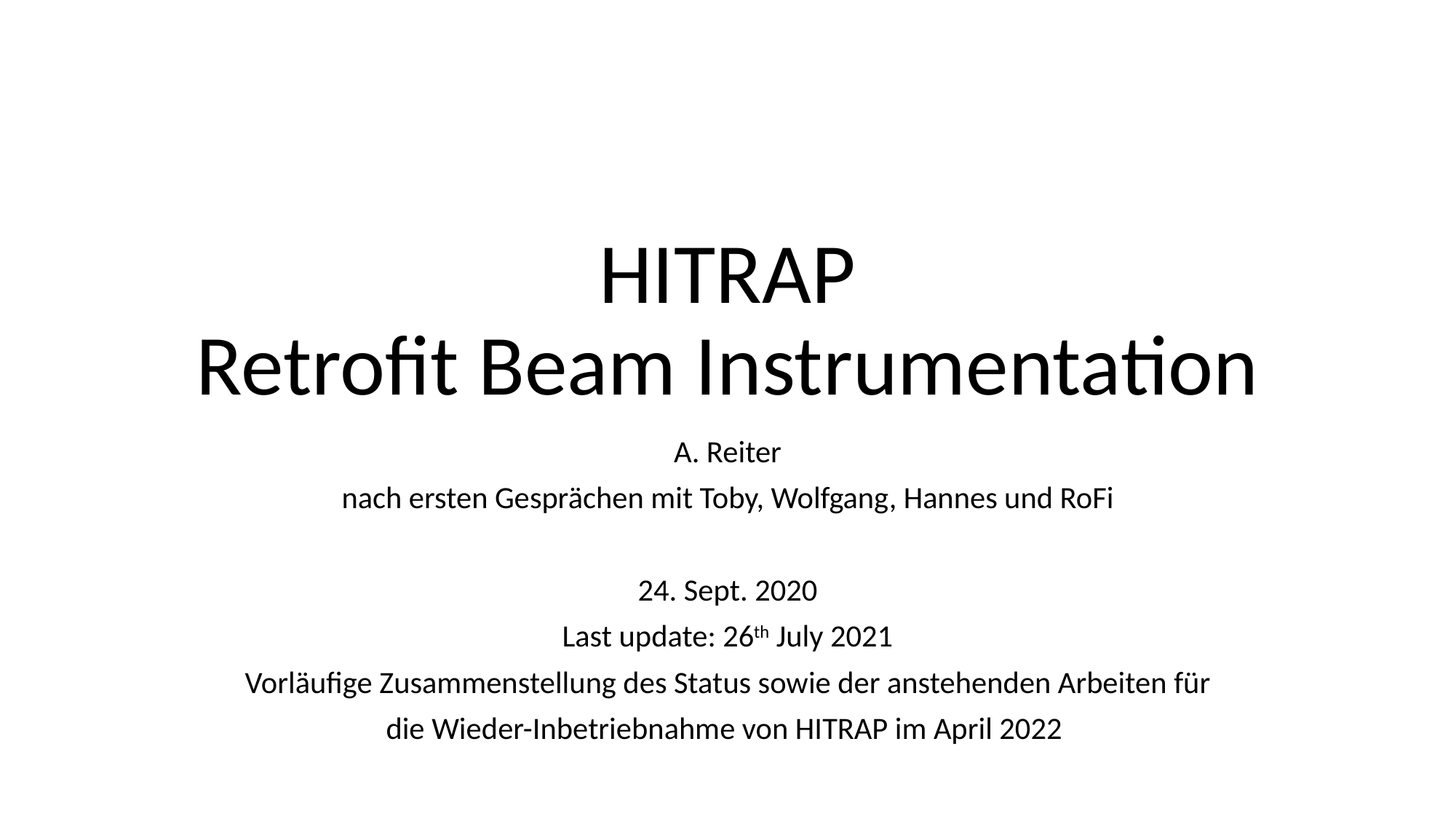

# HITRAP Retrofit Beam Instrumentation
A. Reiter
nach ersten Gesprächen mit Toby, Wolfgang, Hannes und RoFi

24. Sept. 2020
Last update: 26th July 2021
Vorläufige Zusammenstellung des Status sowie der anstehenden Arbeiten für
die Wieder-Inbetriebnahme von HITRAP im April 2022